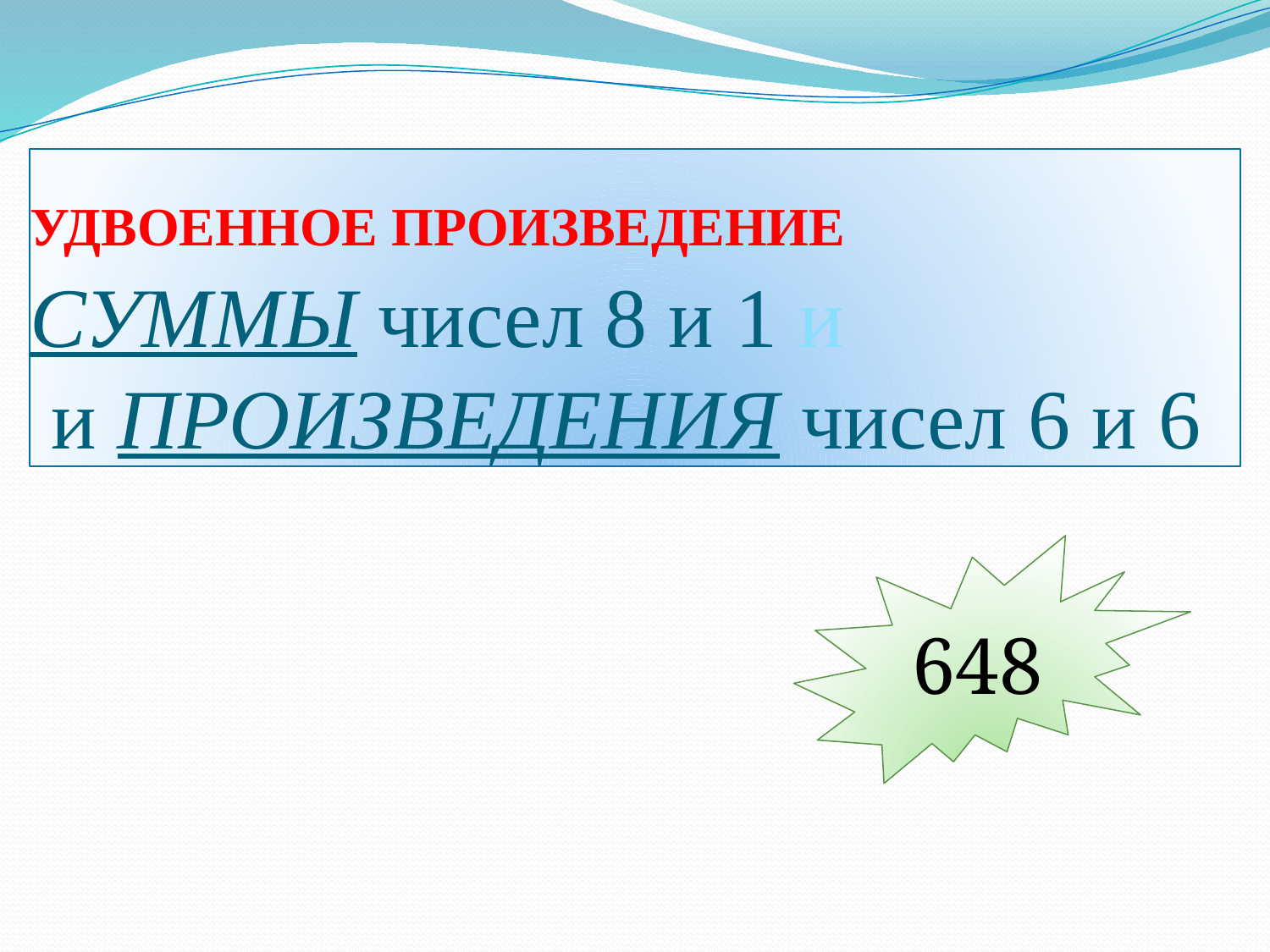

# УДВОЕННОЕ ПРОИЗВЕДЕНИЕ  СУММЫ чисел 8 и 1 и    и ПРОИЗВЕДЕНИЯ чисел 6 и 6
648